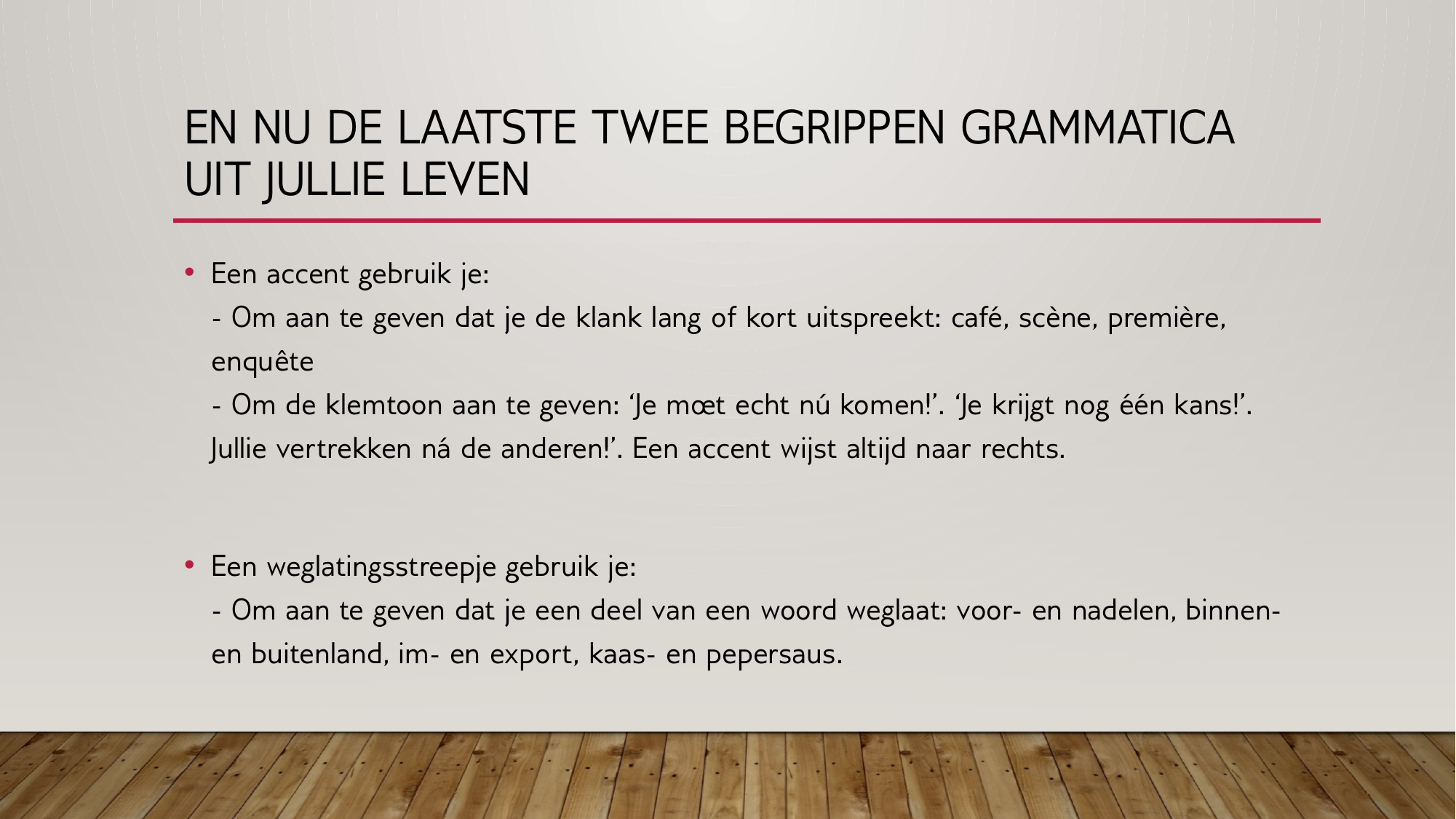

# En nu de laatste twee begrippen grammatica uit jullie leven
Een accent gebruik je:
- Om aan te geven dat je de klank lang of kort uitspreekt: café, scène, première, enquête
- Om de klemtoon aan te geven: ‘Je moet echt nú komen!’. ‘Je krijgt nog één kans!’. Jullie vertrekken ná de anderen!’. Een accent wijst altijd naar rechts.

Een weglatingsstreepje gebruik je:
- Om aan te geven dat je een deel van een woord weglaat: voor- en nadelen, binnen- en buitenland, im- en export, kaas- en pepersaus.